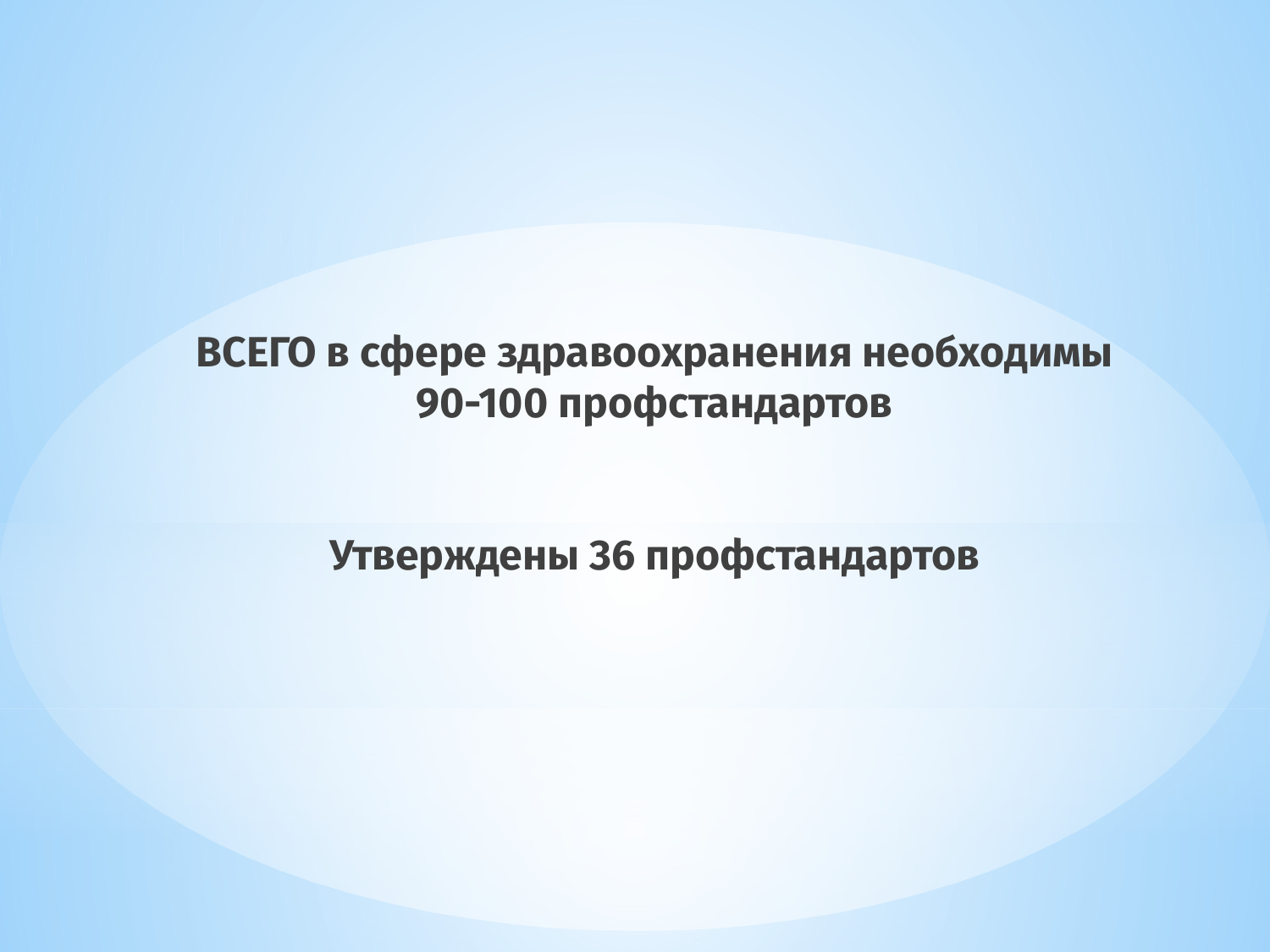

ВСЕГО в сфере здравоохранения необходимы
90-100 профстандартов

Утверждены 36 профстандартов